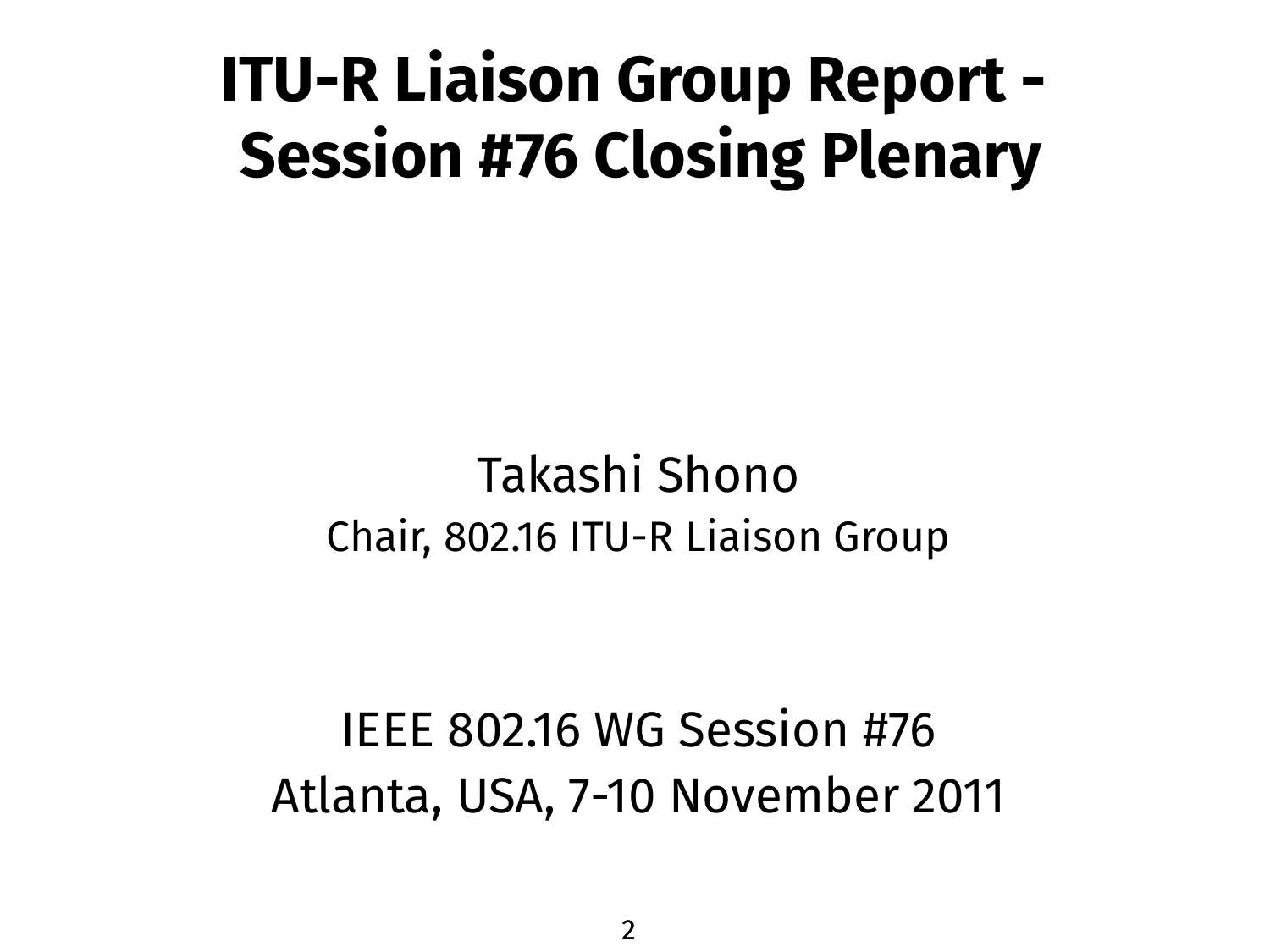

# ITU-R Liaison Group Report - Session #76 Closing Plenary

Takashi Shono
Chair, 802.16 ITU-R Liaison Group

IEEE 802.16 WG Session #76
Atlanta, USA, 7-10 November 2011